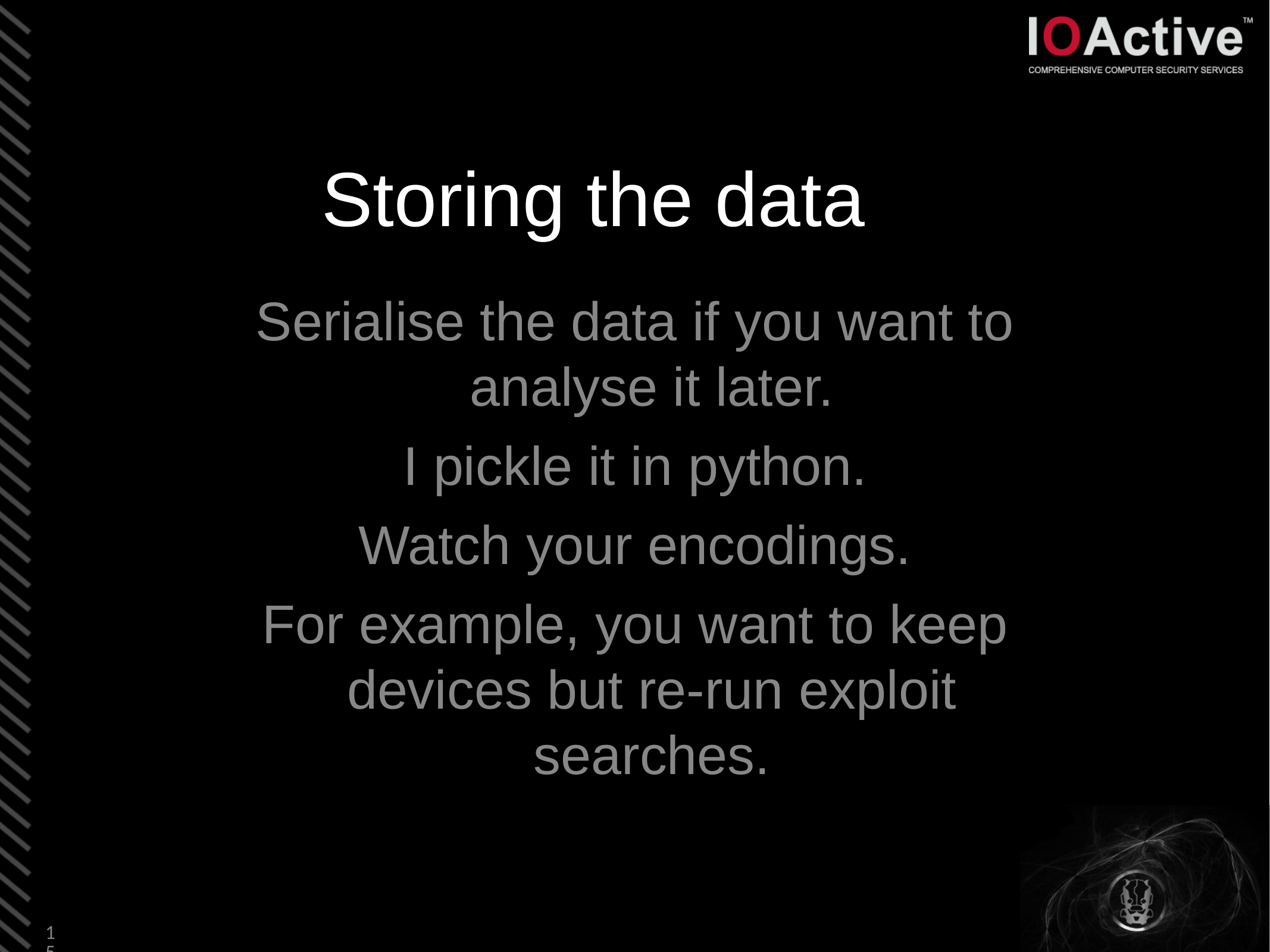

# Storing the data
Serialise the data if you want to analyse it later.
I pickle it in python.
Watch your encodings.
For example, you want to keep devices but re-run exploit searches.

15